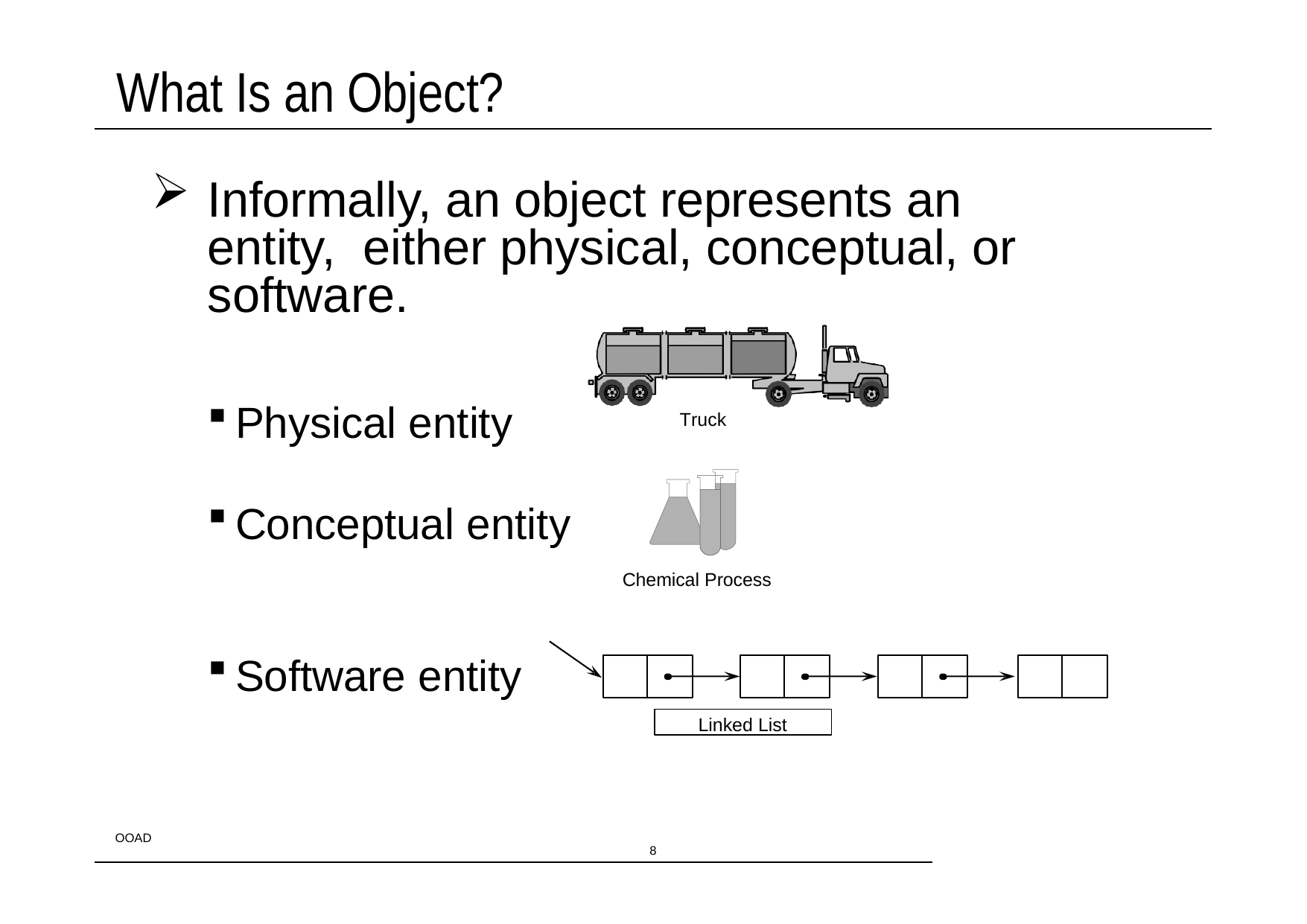

# What Is an Object?
Informally, an object represents an entity,  either physical, conceptual, or software.

Physical entity

Truck

Conceptual entity

Chemical Process

Software entity

Linked List
OOAD
8